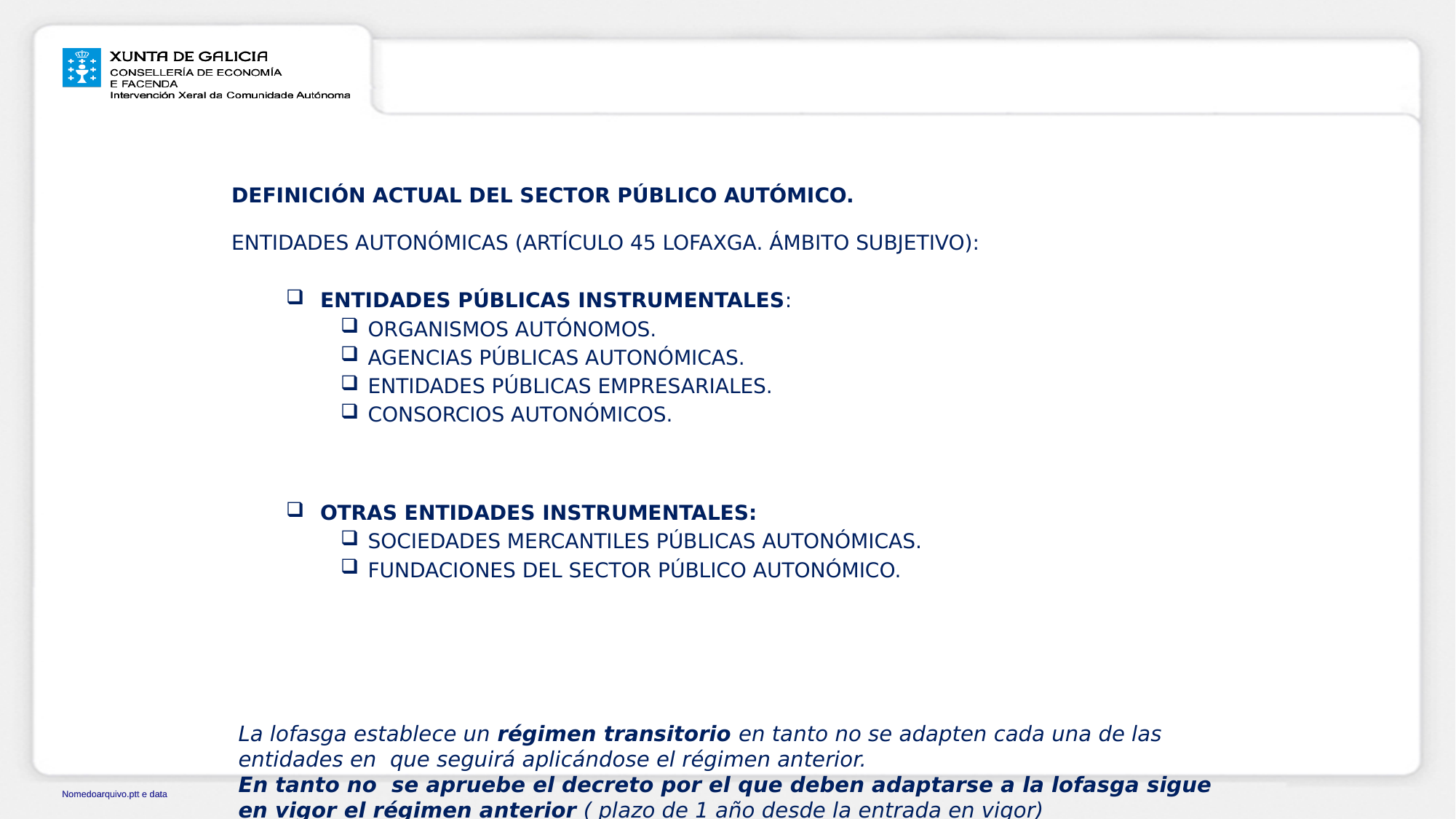

DEFINICIÓN ACTUAL DEL SECTOR PÚBLICO AUTÓMICO.
ENTIDADES AUTONÓMICAS (ARTÍCULO 45 LOFAXGA. ÁMBITO SUBJETIVO):

ENTIDADES PÚBLICAS INSTRUMENTALES:
ORGANISMOS AUTÓNOMOS.
AGENCIAS PÚBLICAS AUTONÓMICAS.
ENTIDADES PÚBLICAS EMPRESARIALES.
CONSORCIOS AUTONÓMICOS.

OTRAS ENTIDADES INSTRUMENTALES:
SOCIEDADES MERCANTILES PÚBLICAS AUTONÓMICAS.
FUNDACIONES DEL SECTOR PÚBLICO AUTONÓMICO.

La lofasga establece un régimen transitorio en tanto no se adapten cada una de las entidades en  que seguirá aplicándose el régimen anterior.
En tanto no  se apruebe el decreto por el que deben adaptarse a la lofasga sigue en vigor el régimen anterior ( plazo de 1 año desde la entrada en vigor)
 El plazo remató el 31.12.2011, sin embargo no todas las entidades tienen adaptados
 sus estatutos